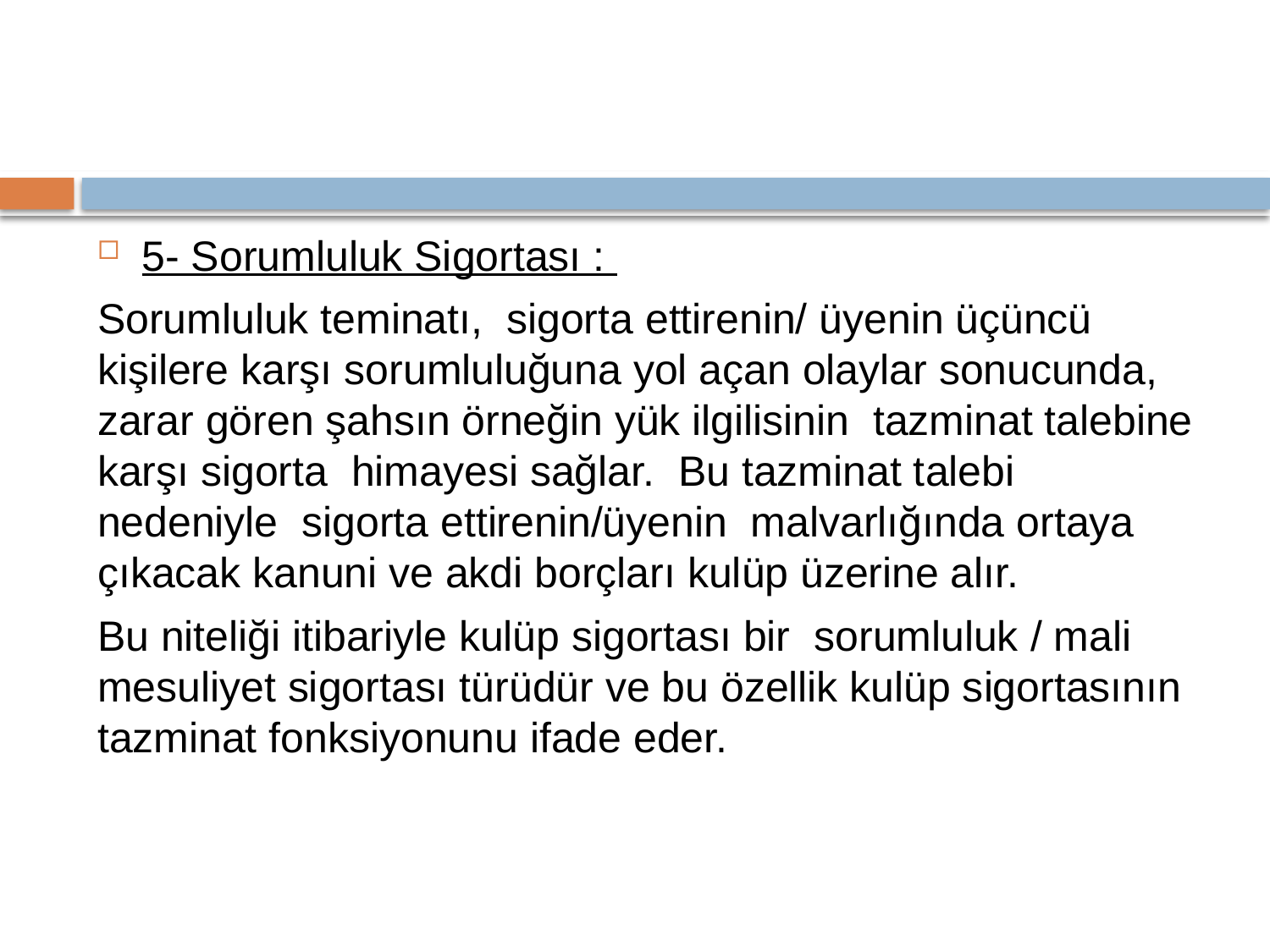

5- Sorumluluk Sigortası :
Sorumluluk teminatı,  sigorta ettirenin/ üyenin üçüncü kişilere karşı sorumluluğuna yol açan olaylar sonucunda,  zarar gören şahsın örneğin yük ilgilisinin  tazminat talebine karşı sigorta  himayesi sağlar.  Bu tazminat talebi nedeniyle  sigorta ettirenin/üyenin  malvarlığında ortaya çıkacak kanuni ve akdi borçları kulüp üzerine alır.
Bu niteliği itibariyle kulüp sigortası bir  sorumluluk / mali mesuliyet sigortası türüdür ve bu özellik kulüp sigortasının tazminat fonksiyonunu ifade eder.